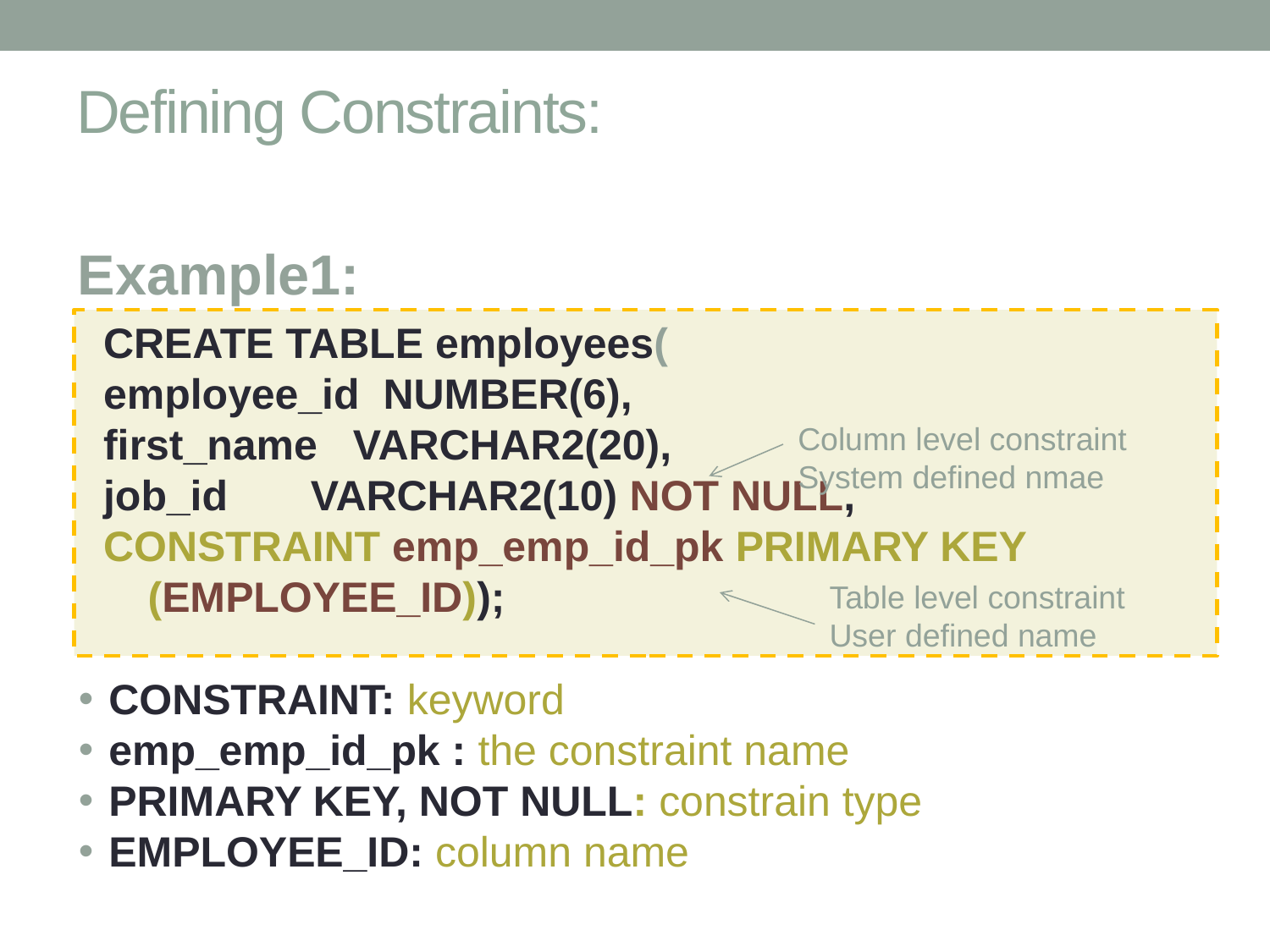

# Defining Constraints: During Table Creation
Example1:
CREATE TABLE employees(
employee_id  NUMBER(6),
first_name   VARCHAR2(20),
job_id       VARCHAR2(10) NOT NULL,
CONSTRAINT emp_emp_id_pk PRIMARY KEY (EMPLOYEE_ID));

Column level constraint
System defined nmae
Table level constraint
User defined name
CONSTRAINT: keyword
emp_emp_id_pk : the constraint name
PRIMARY KEY, NOT NULL: constrain type
EMPLOYEE_ID: column name